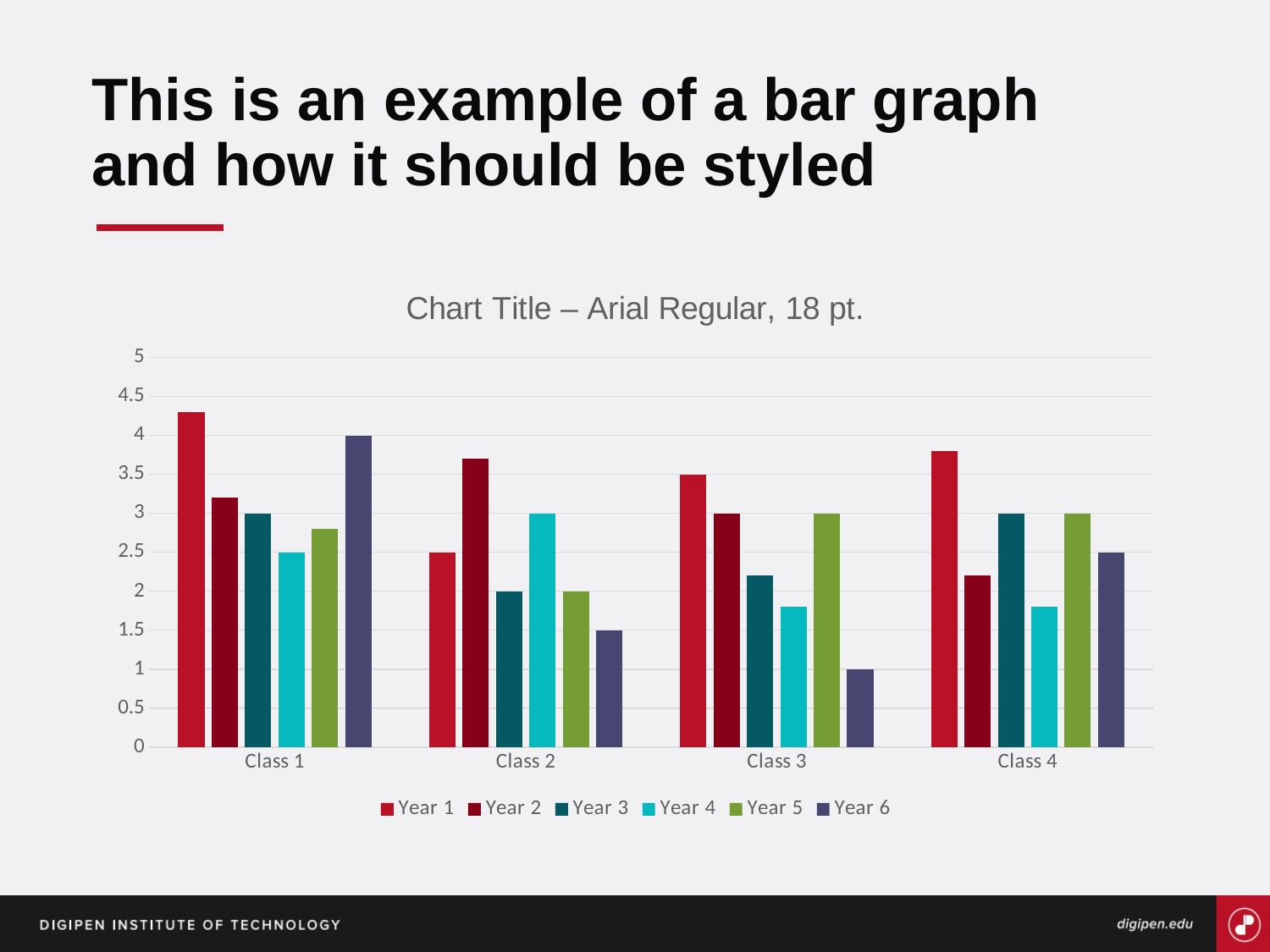

# This is an example of a bar graph and how it should be styled

### Chart: Chart Title – Arial Regular, 18 pt.

| Category | Year 1 | Year 2 | Year 3 | Year 4 | Year 5 | Year 6 |
|---|---|---|---|---|---|---|
| Class 1 | 4.3 | 3.2 | 3.0 | 2.5 | 2.8 | 4.0 |
| Class 2 | 2.5 | 3.7 | 2.0 | 3.0 | 2.0 | 1.5 |
| Class 3 | 3.5 | 3.0 | 2.2 | 1.8 | 3.0 | 1.0 |
| Class 4 | 3.8 | 2.2 | 3.0 | 1.8 | 3.0 | 2.5 |